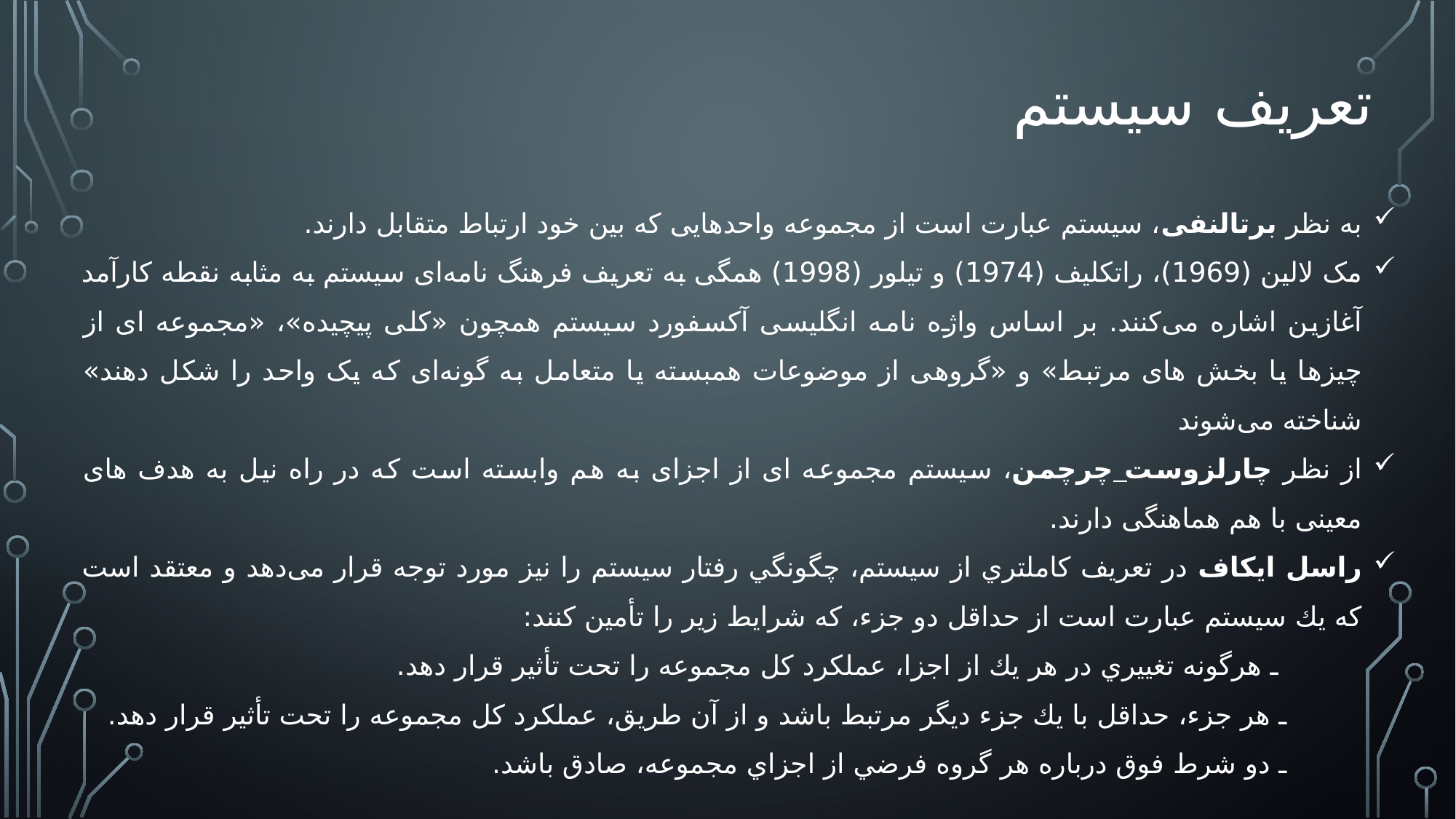

# تعریف سیستم
به نظر برتالنفی، سیستم عبارت است از مجموعه واحدهایی که بین خود ارتباط متقابل دارند.
مک لالین (1969)، راتکلیف (1974) و تیلور (1998) همگی به تعریف فرهنگ نامه‌ای سیستم به مثابه نقطه کارآمد آغازین اشاره می‌کنند. بر اساس واژه نامه انگلیسی آکسفورد سیستم همچون «کلی پیچیده»، «مجموعه ای از چیزها یا بخش های مرتبط» و «گروهی از موضوعات همبسته یا متعامل به گونه‌ای که یک واحد را شکل دهند» شناخته می‌شوند
از نظر چارلزوست چرچمن، سیستم مجموعه ای از اجزای به هم وابسته است که در راه نیل به هدف های معینی با هم هماهنگی دارند.
ﺭﺍﺳﻞ ﺍﻳﻜﺎﻑ ﺩﺭ ﺗﻌﺮﻳﻒ ﻛﺎﻣﻠﺘﺮﻱ ﺍﺯ ﺳﻴﺴﺘﻢ، ﭼﮕﻮﻧﮕﻲ ﺭﻓﺘﺎﺭ ﺳﻴﺴﺘﻢ ﺭﺍ ﻧﻴﺰ ﻣﻮﺭﺩ ﺗﻮﺟﻪ ﻗﺮﺍﺭ می‌دهد ﻭ ﻣﻌﺘﻘﺪ ﺍﺳﺖ ﻛﻪ ﻳﻚ ﺳﻴﺴﺘﻢ ﻋﺒﺎﺭﺕ ﺍﺳﺖ ﺍﺯ ﺣﺪﺍﻗﻞ ﺩﻭ ﺟﺰء، ﻛﻪ ﺷﺮﺍﻳﻂ ﺯﻳﺮ ﺭﺍ ﺗﺄﻣﻴﻦ ﻛﻨﻨﺪ:
 ـ ﻫﺮﮔﻮﻧﻪ ﺗﻐﻴﻴﺮﻱ ﺩﺭ ﻫﺮ ﻳﻚ ﺍﺯ ﺍﺟﺰﺍ، ﻋﻤﻠﻜﺮﺩ ﻛﻞ ﻣﺠﻤﻮﻋﻪ ﺭﺍ ﺗﺤﺖ ﺗﺄﺛﻴﺮ ﻗﺮﺍﺭ ﺩﻫﺪ.
ـ ﻫﺮ ﺟﺰء، ﺣﺪﺍﻗﻞ ﺑﺎ ﻳﻚ ﺟﺰء ﺩﻳﮕﺮ ﻣﺮﺗﺒﻂ ﺑﺎﺷﺪ ﻭ ﺍﺯ ﺁﻥ ﻃﺮﻳﻖ، ﻋﻤﻠﻜﺮﺩ ﻛﻞ ﻣﺠﻤﻮﻋﻪ ﺭﺍ ﺗﺤﺖ ﺗﺄﺛﻴﺮ ﻗﺮﺍﺭ ﺩﻫﺪ.
ـ ﺩﻭ ﺷﺮﻁ ﻓﻮﻕ ﺩﺭﺑﺎﺭﻩ ﻫﺮ ﮔﺮﻭﻩ ﻓﺮﺿﻲ ﺍﺯ ﺍﺟﺰﺍﻱ ﻣﺠﻤﻮﻋﻪ، ﺻﺎﺩﻕ ﺑﺎﺷﺪ.